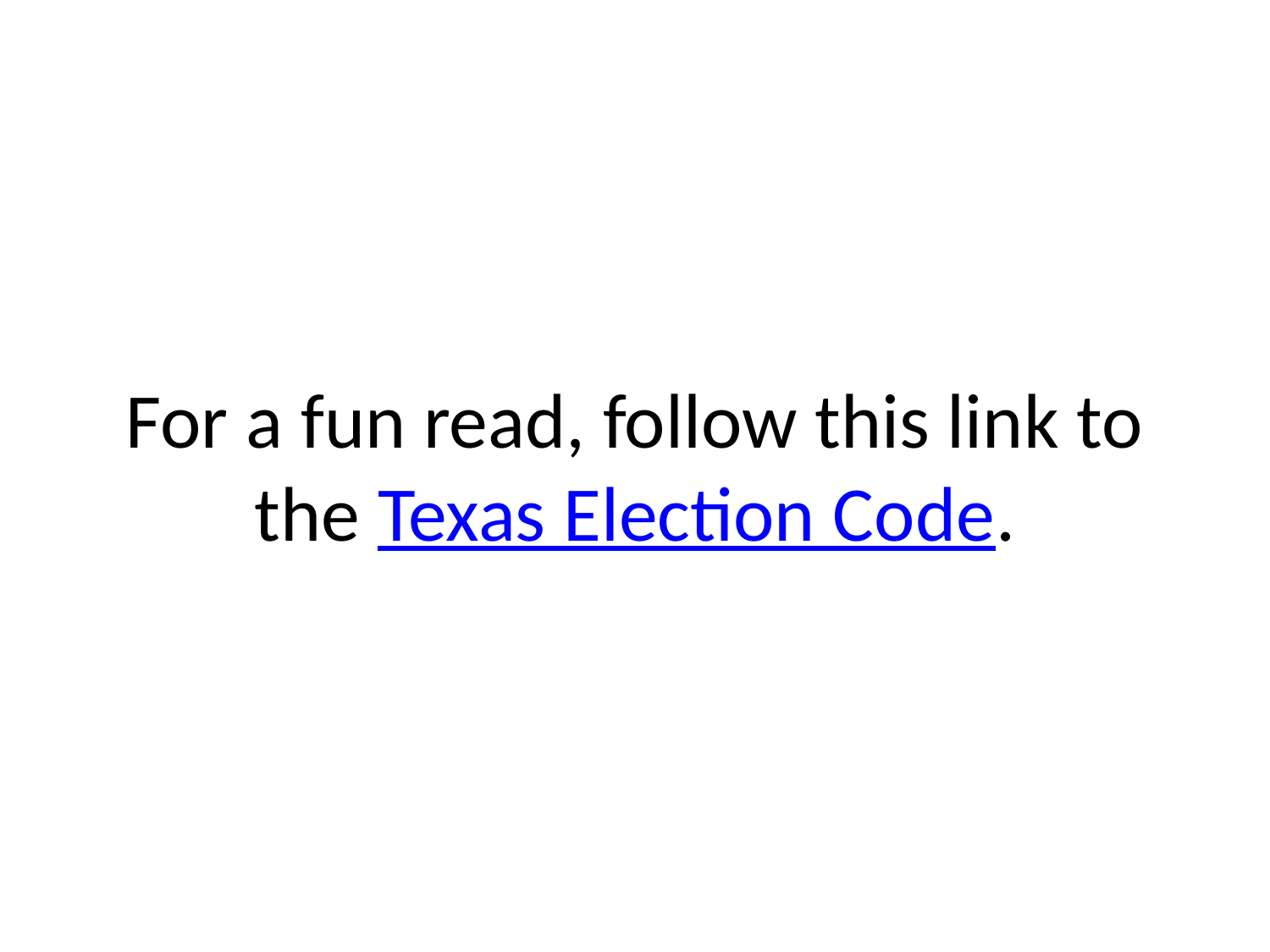

# For a fun read, follow this link to the Texas Election Code.